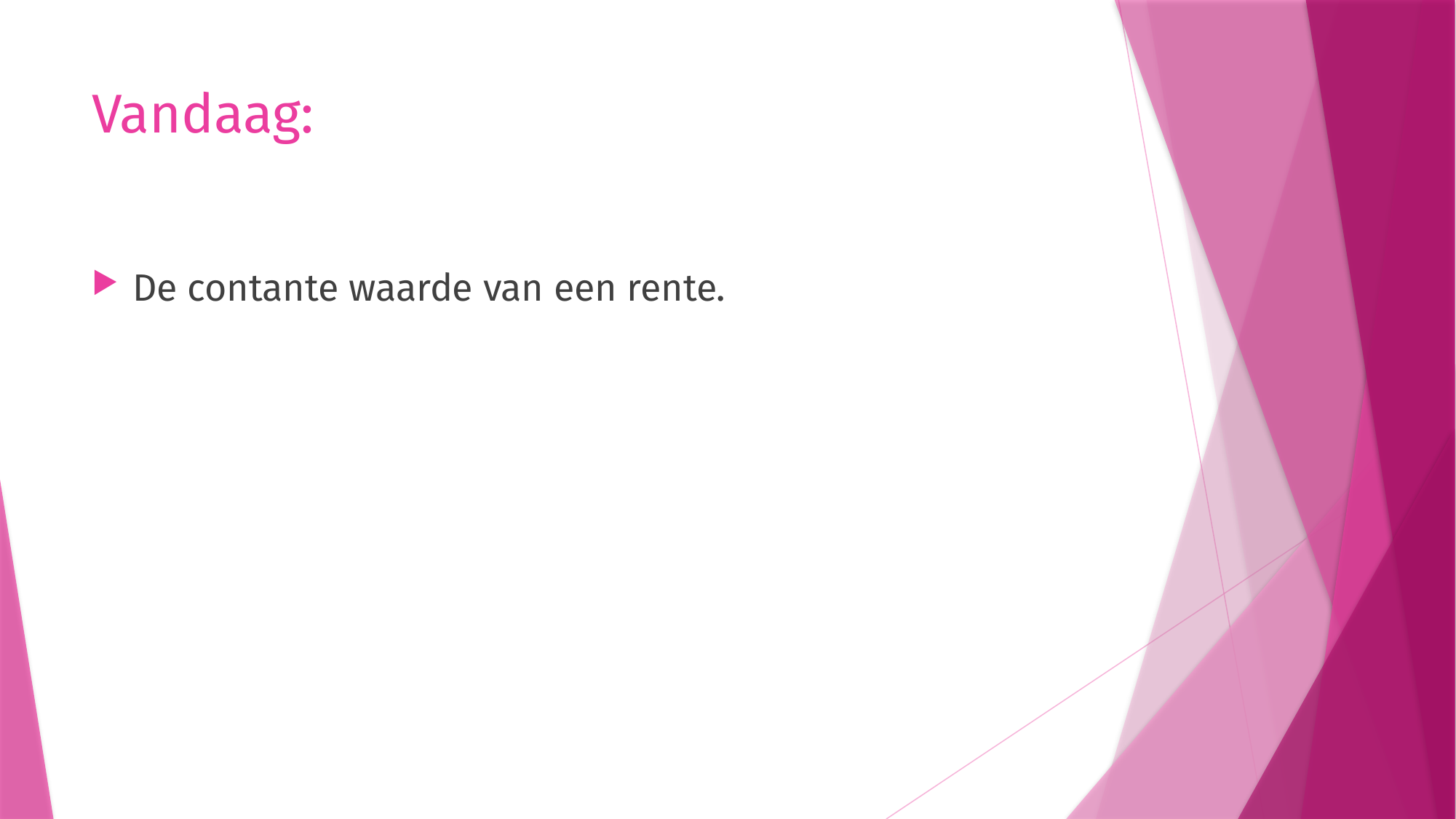

# Vandaag:
De contante waarde van een rente.